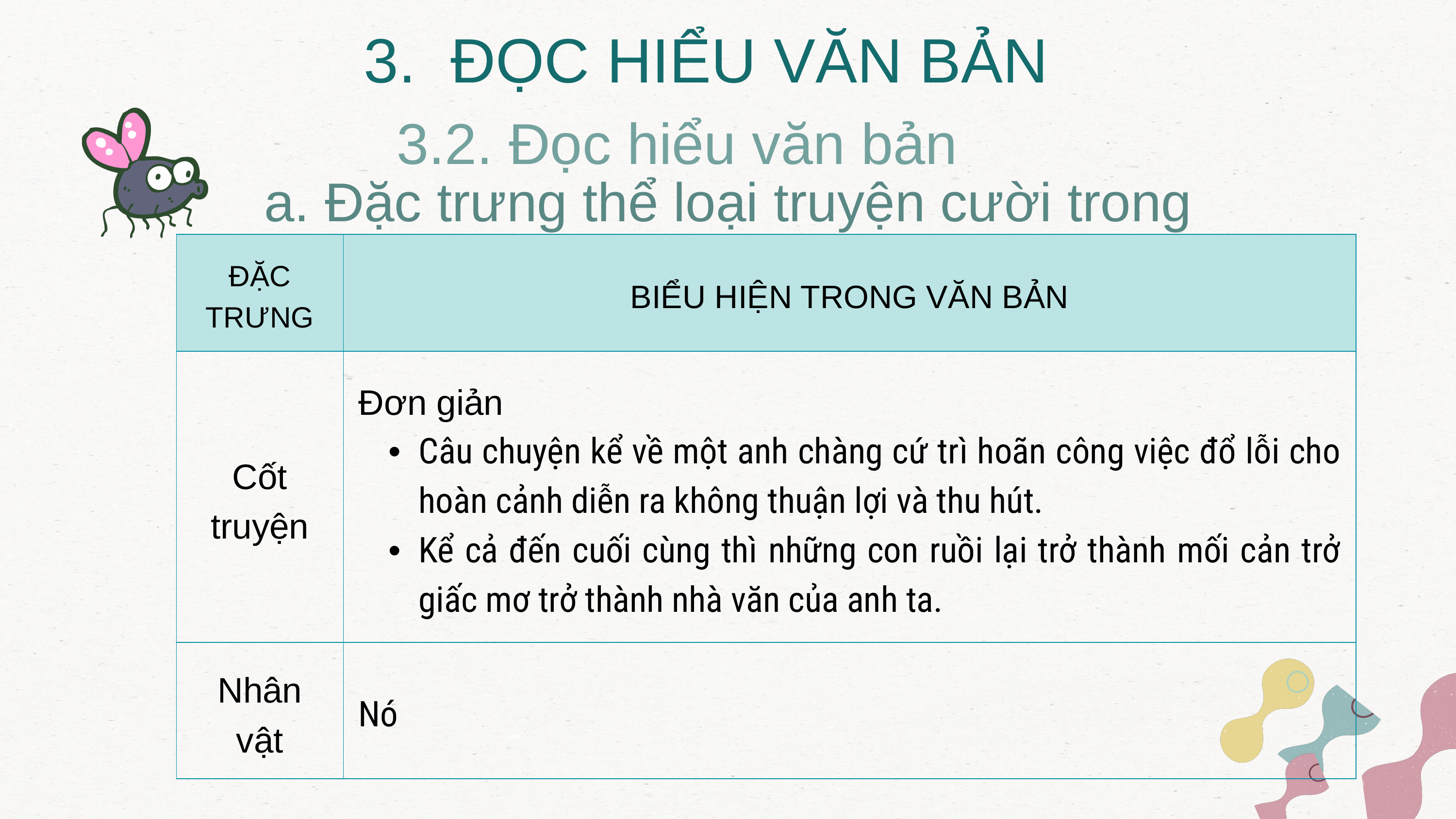

3.  ĐỌC HIỂU VĂN BẢN
3.2. Đọc hiểu văn bản

a. Đặc trưng thể loại truyện cười trong văn bản
| ĐẶC TRƯNG | BIỂU HIỆN TRONG VĂN BẢN |
| --- | --- |
| Cốt truyện | Đơn giản Câu chuyện kể về một anh chàng cứ trì hoãn công việc đổ lỗi cho hoàn cảnh diễn ra không thuận lợi và thu hút. Kể cả đến cuối cùng thì những con ruồi lại trở thành mối cản trở giấc mơ trở thành nhà văn của anh ta. |
| Nhân vật | Nó |